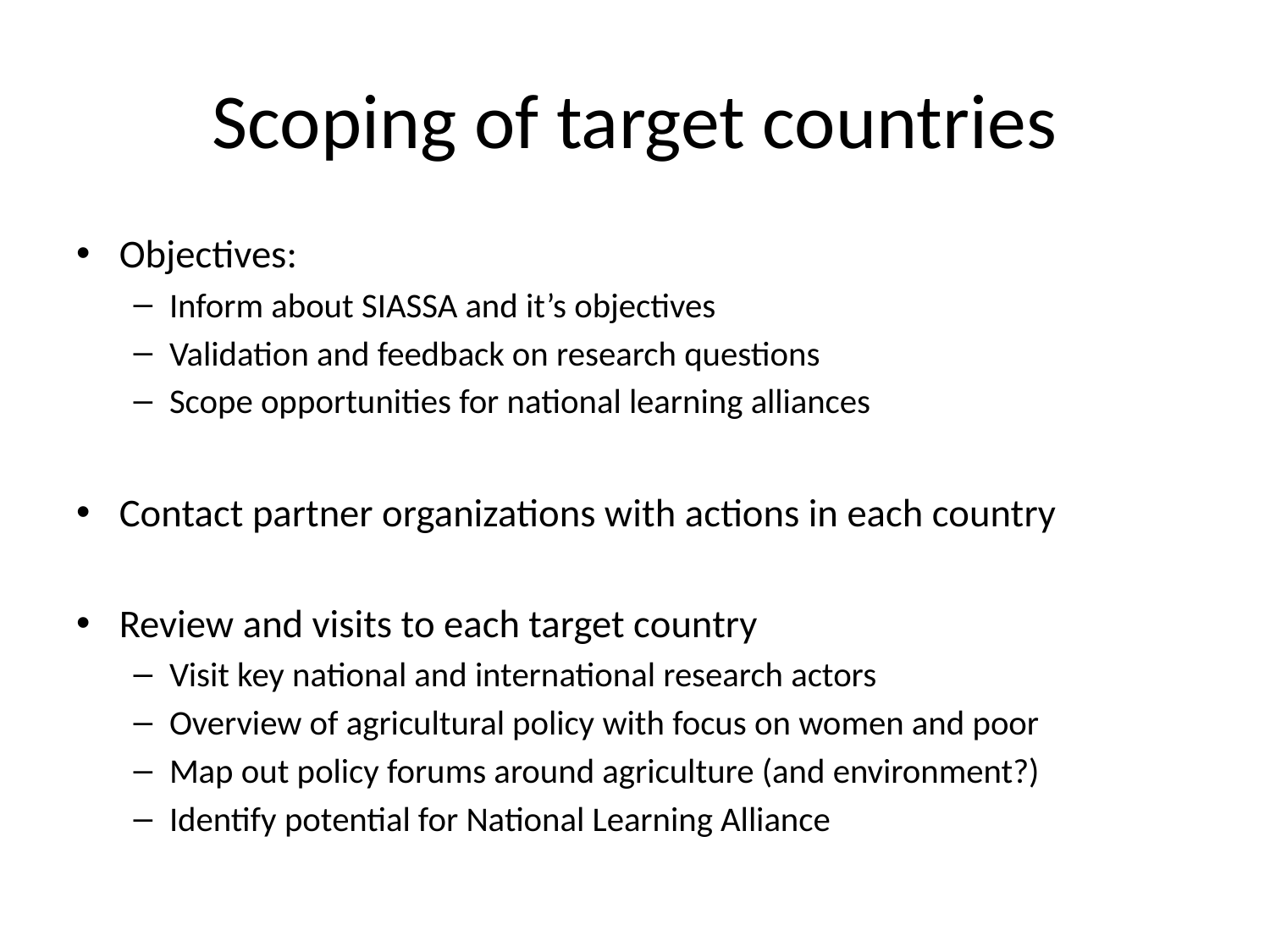

# Scoping of target countries
Objectives:
Inform about SIASSA and it’s objectives
Validation and feedback on research questions
Scope opportunities for national learning alliances

Contact partner organizations with actions in each country

Review and visits to each target country
Visit key national and international research actors
Overview of agricultural policy with focus on women and poor
Map out policy forums around agriculture (and environment?)
Identify potential for National Learning Alliance